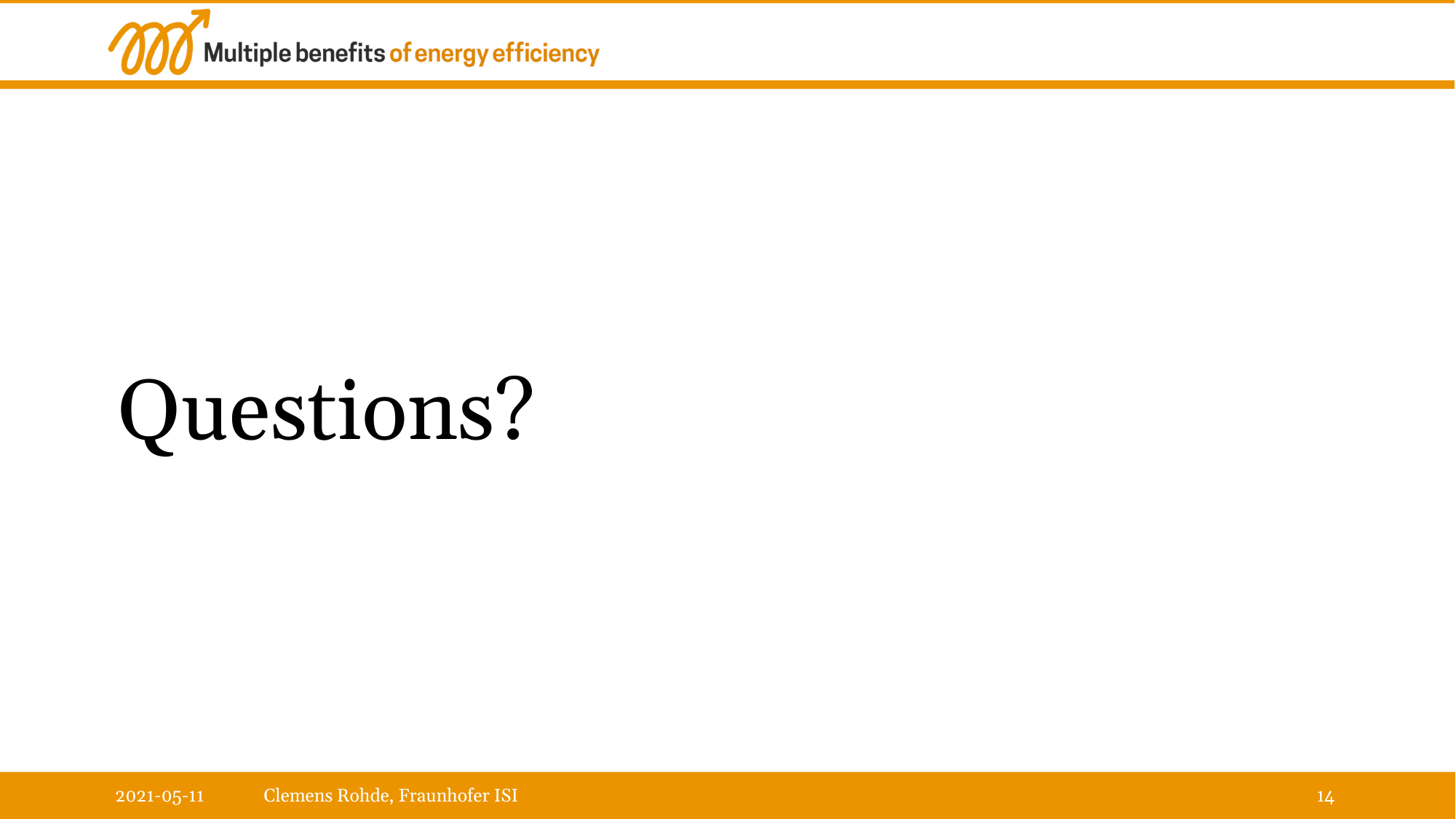

# Questions?

Clemens Rohde, Fraunhofer ISI
14
2021-05-11